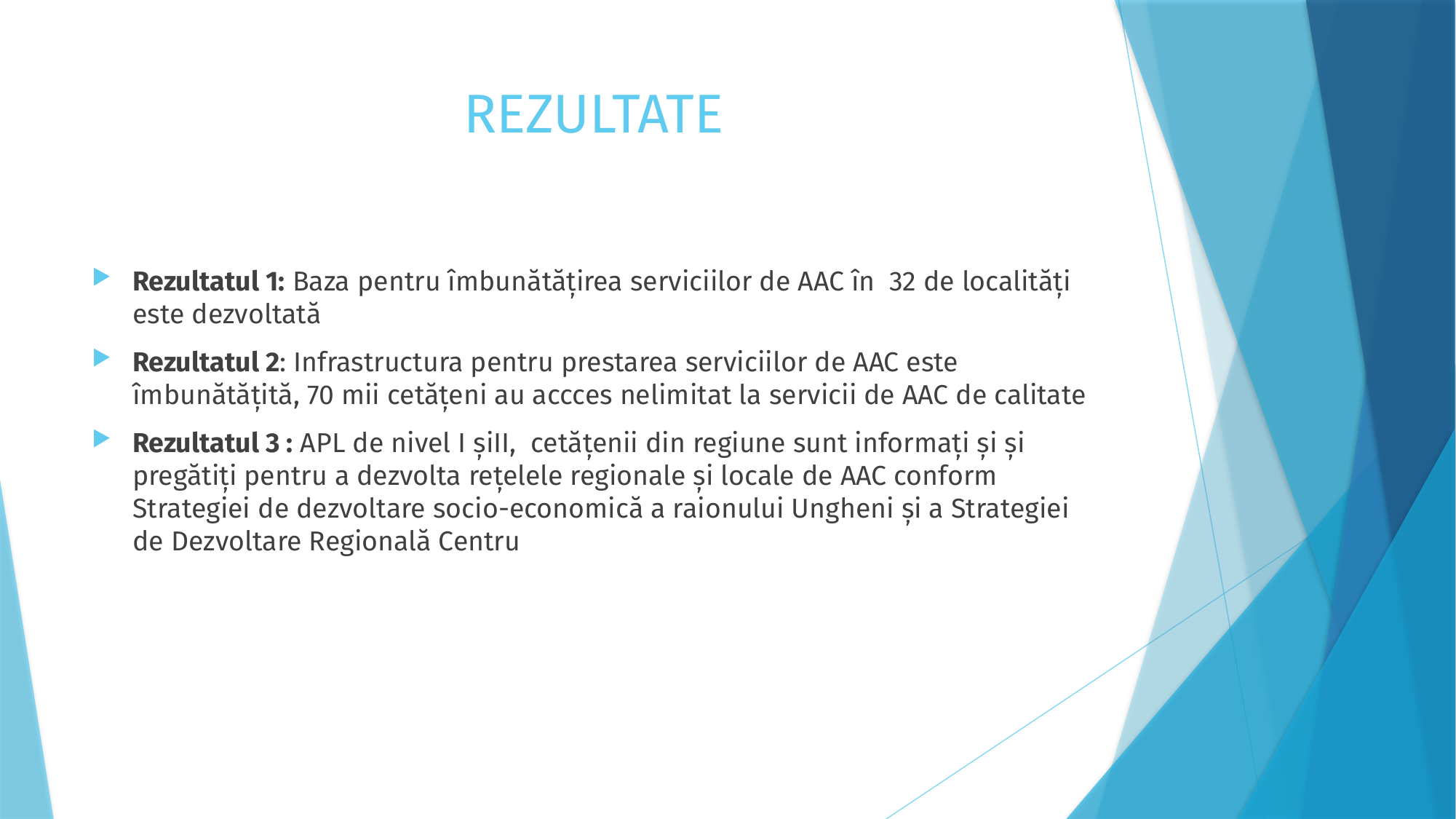

# REZULTATE
Rezultatul 1: Baza pentru îmbunătățirea serviciilor de AAC în  32 de localități este dezvoltată
Rezultatul 2: Infrastructura pentru prestarea serviciilor de AAC este  îmbunătățită, 70 mii cetățeni au accces nelimitat la servicii de AAC de calitate
Rezultatul 3 : APL de nivel I șiII,  cetățenii din regiune sunt informați și și pregătiți pentru a dezvolta rețelele regionale și locale de AAC conform  Strategiei de dezvoltare socio-economică a raionului Ungheni și a Strategiei de Dezvoltare Regională Centru